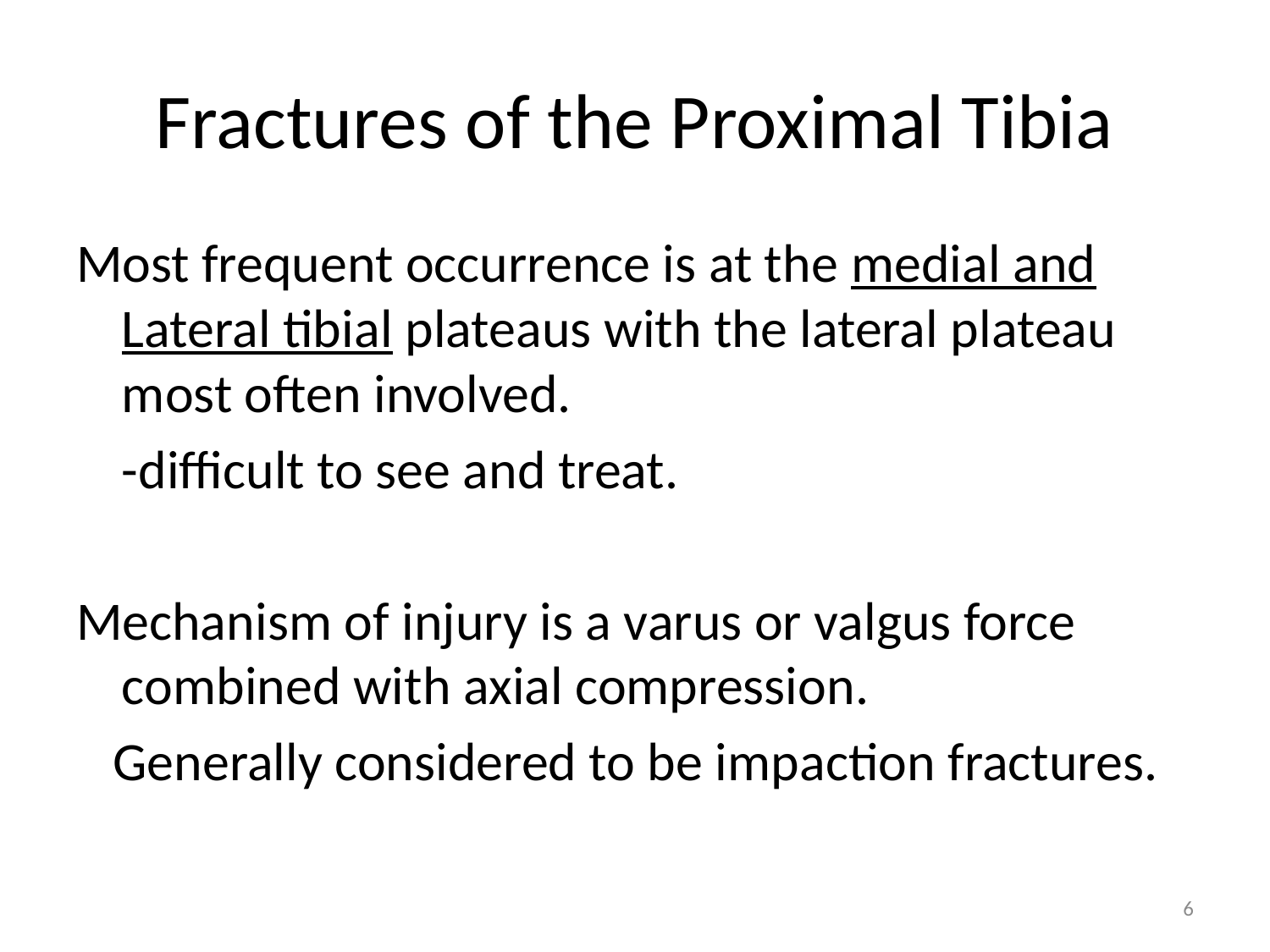

# Fractures of the Proximal Tibia
Most frequent occurrence is at the medial and Lateral tibial plateaus with the lateral plateau most often involved.
	-difficult to see and treat.

Mechanism of injury is a varus or valgus force combined with axial compression.
   Generally considered to be impaction fractures.
6